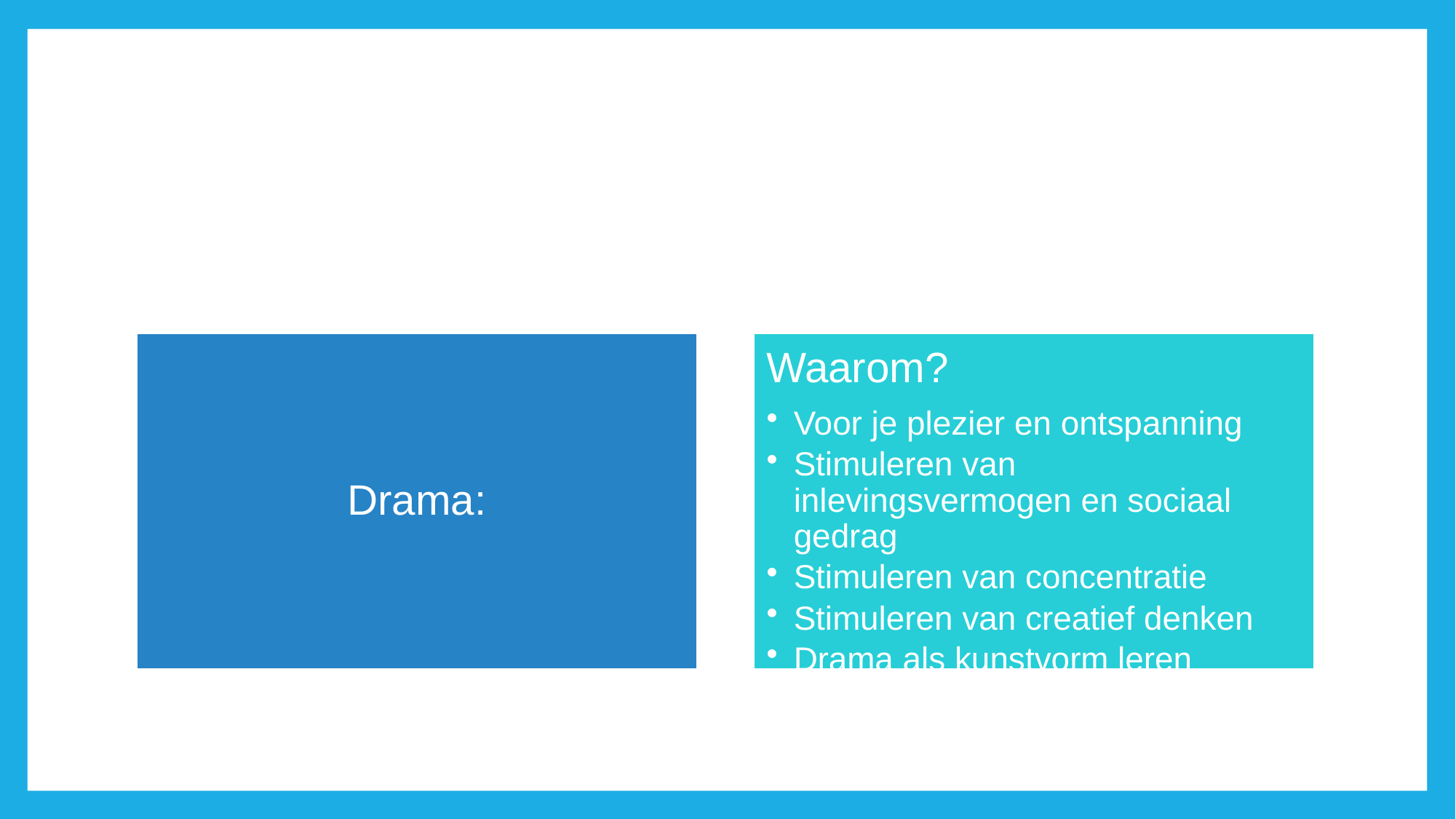

Drama:
Waarom?
Voor je plezier en ontspanning
Stimuleren van inlevingsvermogen en sociaal gedrag
Stimuleren van concentratie
Stimuleren van creatief denken
Drama als kunstvorm leren